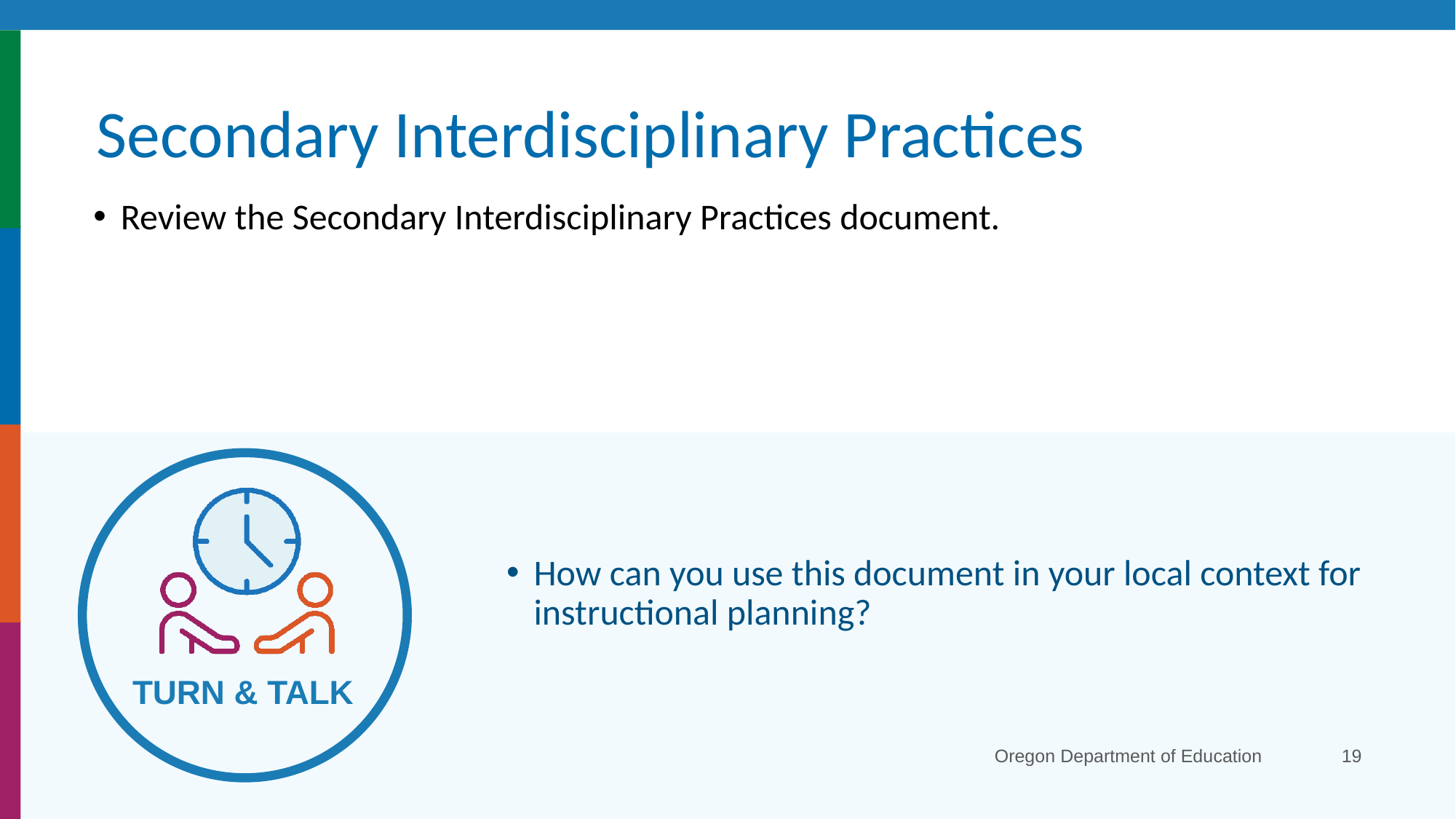

# Secondary Interdisciplinary Practices
Review the Secondary Interdisciplinary Practices document.
How can you use this document in your local context for instructional planning?
Oregon Department of Education
19